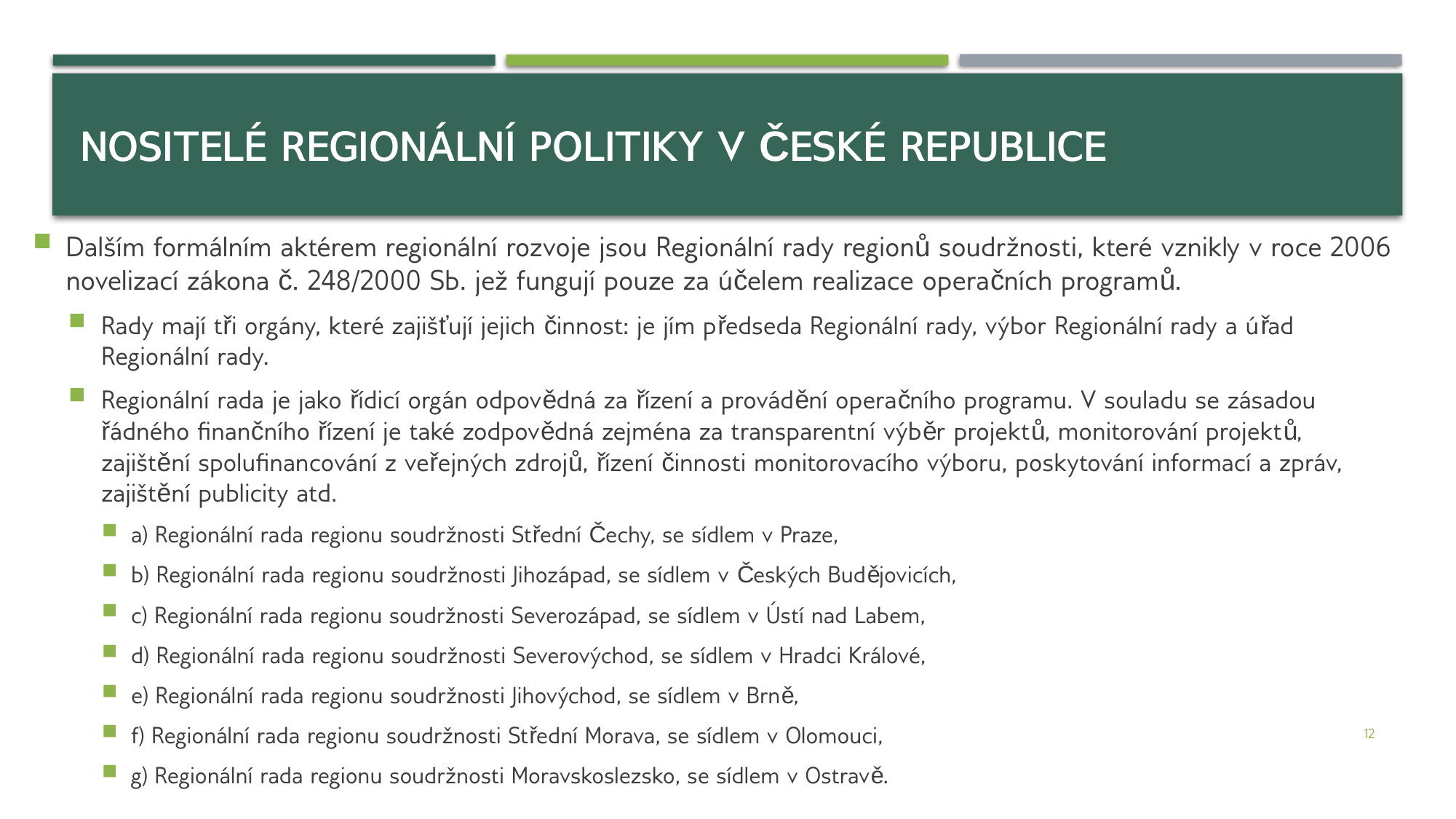

# Nositelé regionální politiky v České republice
Dalším formálním aktérem regionální rozvoje jsou Regionální rady regionů soudržnosti, které vznikly v roce 2006 novelizací zákona č. 248/2000 Sb. jež fungují pouze za účelem realizace operačních programů.
Rady mají tři orgány, které zajišťují jejich činnost: je jím předseda Regionální rady, výbor Regionální rady a úřad Regionální rady.
Regionální rada je jako řídicí orgán odpovědná za řízení a provádění operačního programu. V souladu se zásadou řádného finančního řízení je také zodpovědná zejména za transparentní výběr projektů, monitorování projektů, zajištění spolufinancování z veřejných zdrojů, řízení činnosti monitorovacího výboru, poskytování informací a zpráv, zajištění publicity atd.
a) Regionální rada regionu soudržnosti Střední Čechy, se sídlem v Praze,
b) Regionální rada regionu soudržnosti Jihozápad, se sídlem v Českých Budějovicích,
c) Regionální rada regionu soudržnosti Severozápad, se sídlem v Ústí nad Labem,
d) Regionální rada regionu soudržnosti Severovýchod, se sídlem v Hradci Králové,
e) Regionální rada regionu soudržnosti Jihovýchod, se sídlem v Brně,
f) Regionální rada regionu soudržnosti Střední Morava, se sídlem v Olomouci,
g) Regionální rada regionu soudržnosti Moravskoslezsko, se sídlem v Ostravě.
12